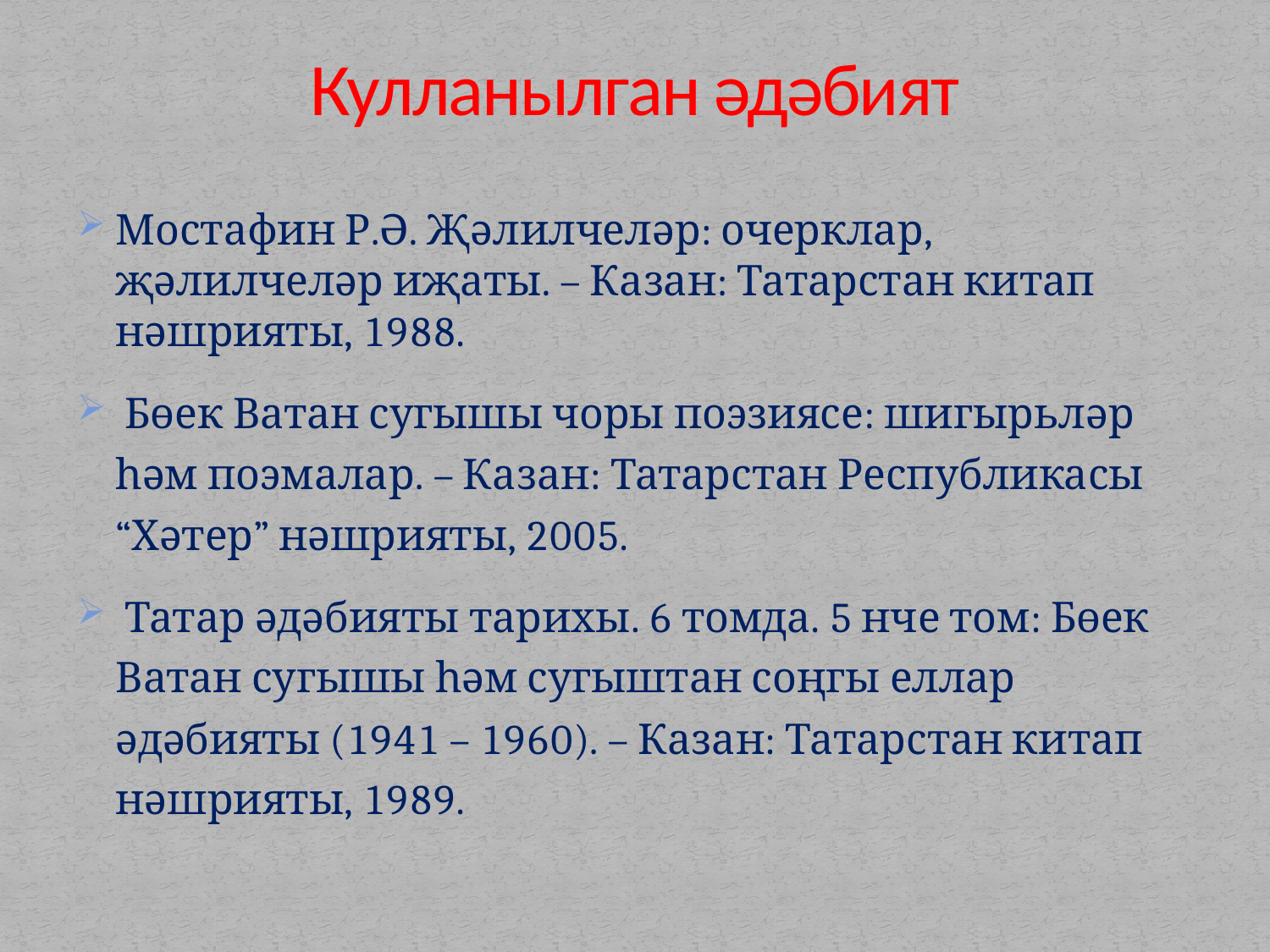

# Кулланылган әдәбият
Мостафин Р.Ә. Җәлилчеләр: очерклар, җәлилчеләр иҗаты. – Казан: Татарстан китап нәшрияты, 1988.
 Бөек Ватан сугышы чоры поэзиясе: шигырьләр һәм поэмалар. – Казан: Татарстан Республикасы “Хәтер” нәшрияты, 2005.
 Татар әдәбияты тарихы. 6 томда. 5 нче том: Бөек Ватан сугышы һәм сугыштан соңгы еллар әдәбияты (1941 – 1960). – Казан: Татарстан китап нәшрияты, 1989.